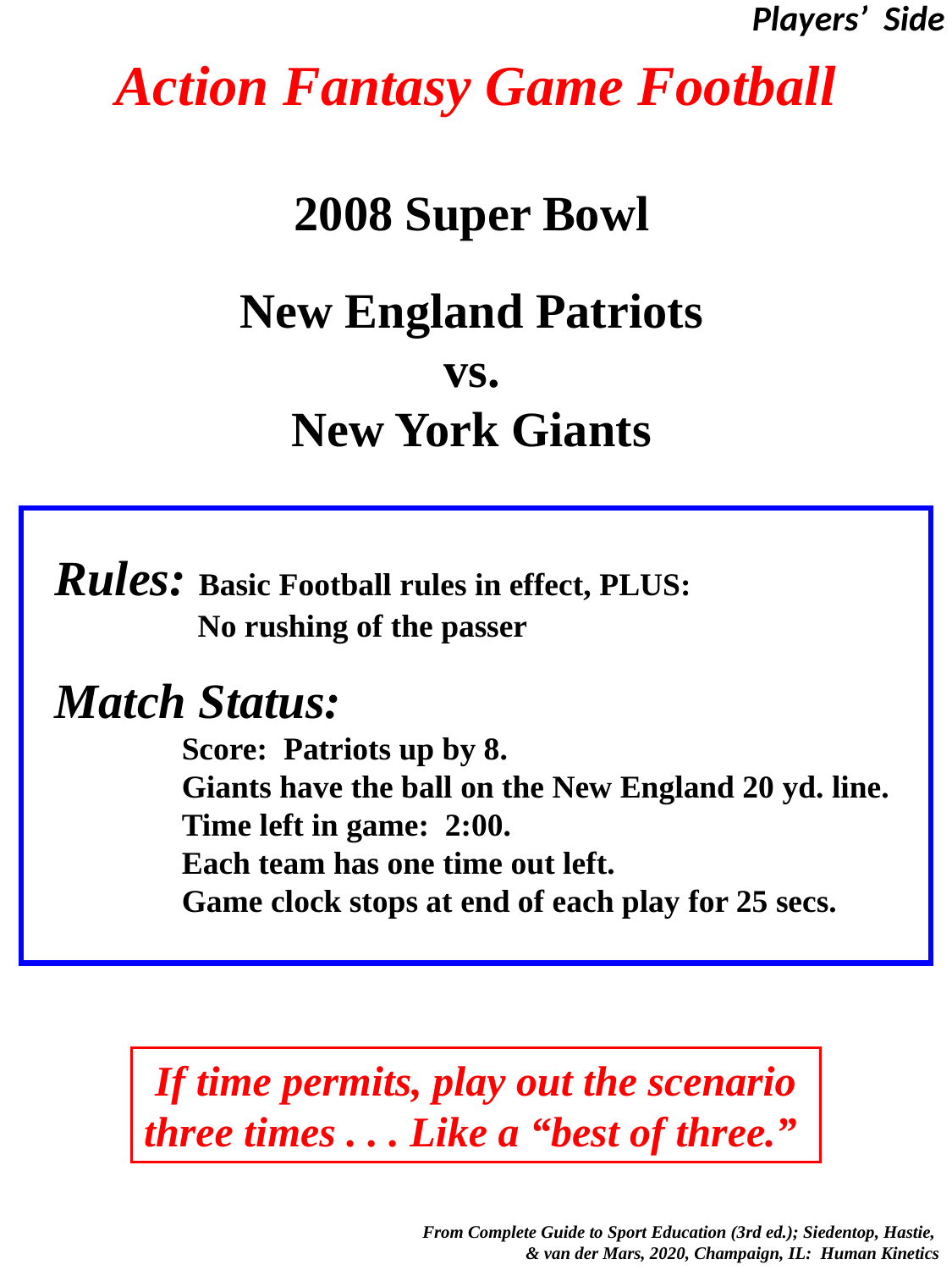

Players’  Side
# Action Fantasy Game Football
2008 Super Bowl

New England Patriots
vs.
New York Giants

Rules: Basic Football rules in effect, PLUS:
	  No rushing of the passer

Match Status:
	Score:  Patriots up by 8.
   	Giants have the ball on the New England 20 yd. line.
    	Time left in game:  2:00.
	Each team has one time out left.
	Game clock stops at end of each play for 25 secs.
If time permits, play out the scenario
three times . . . Like a “best of three.”
 From Complete Guide to Sport Education (3rd ed.); Siedentop, Hastie,
& van der Mars, 2020, Champaign, IL:  Human Kinetics